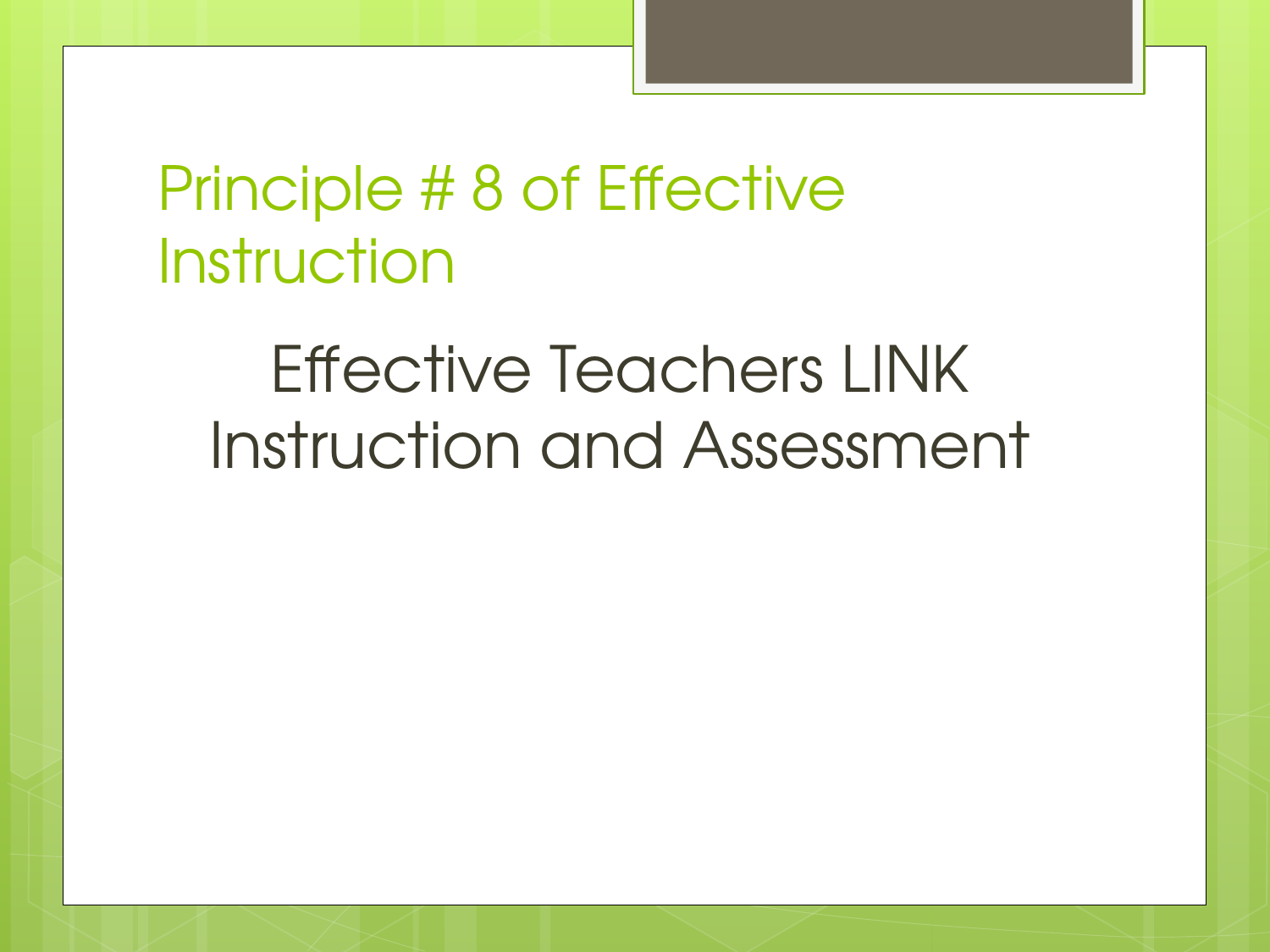

# Principle # 8 of Effective Instruction
Effective Teachers LINK Instruction and Assessment